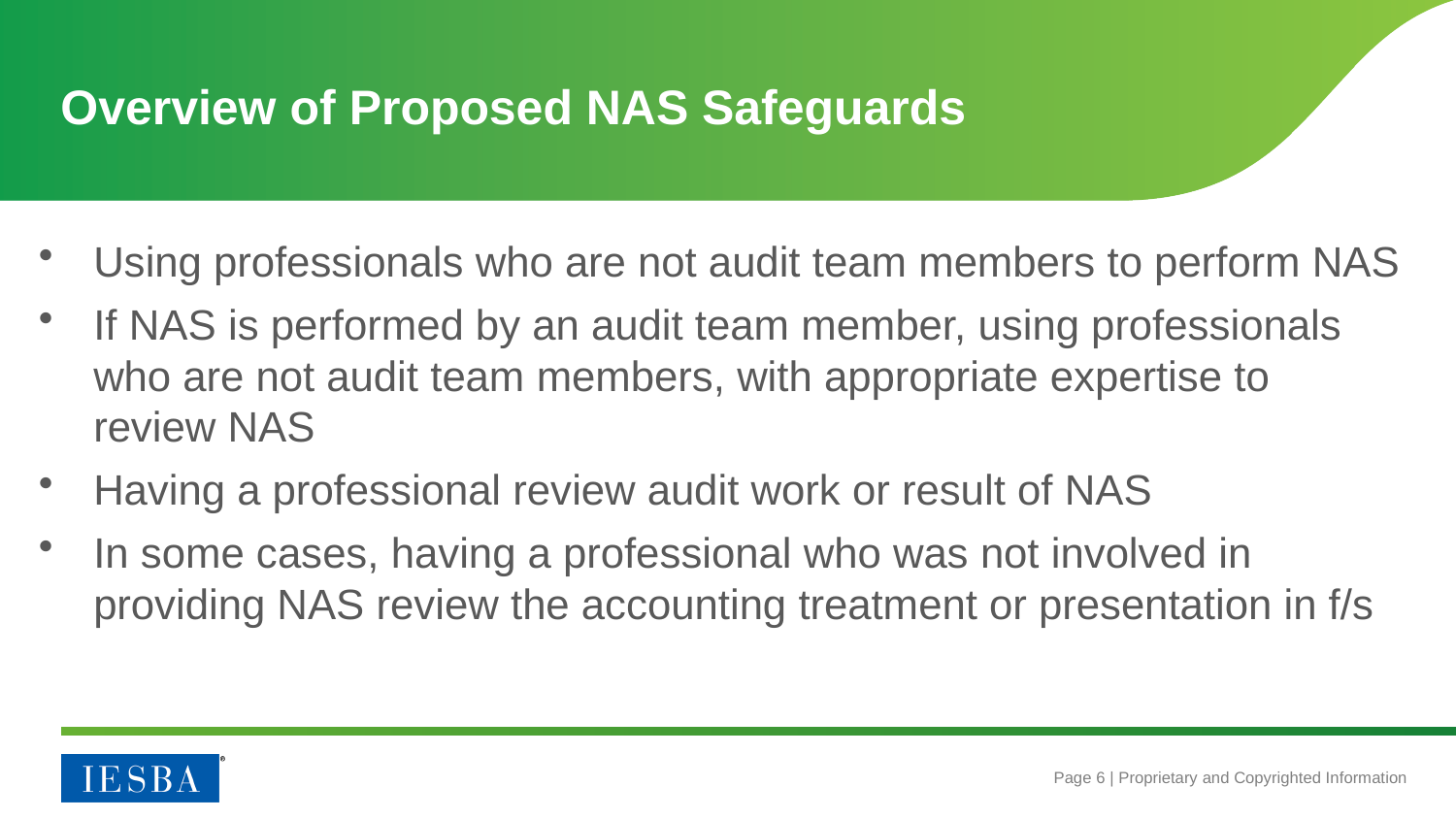

# Overview of Proposed NAS Safeguards
Using professionals who are not audit team members to perform NAS
If NAS is performed by an audit team member, using professionals who are not audit team members, with appropriate expertise to review NAS
Having a professional review audit work or result of NAS
In some cases, having a professional who was not involved in providing NAS review the accounting treatment or presentation in f/s